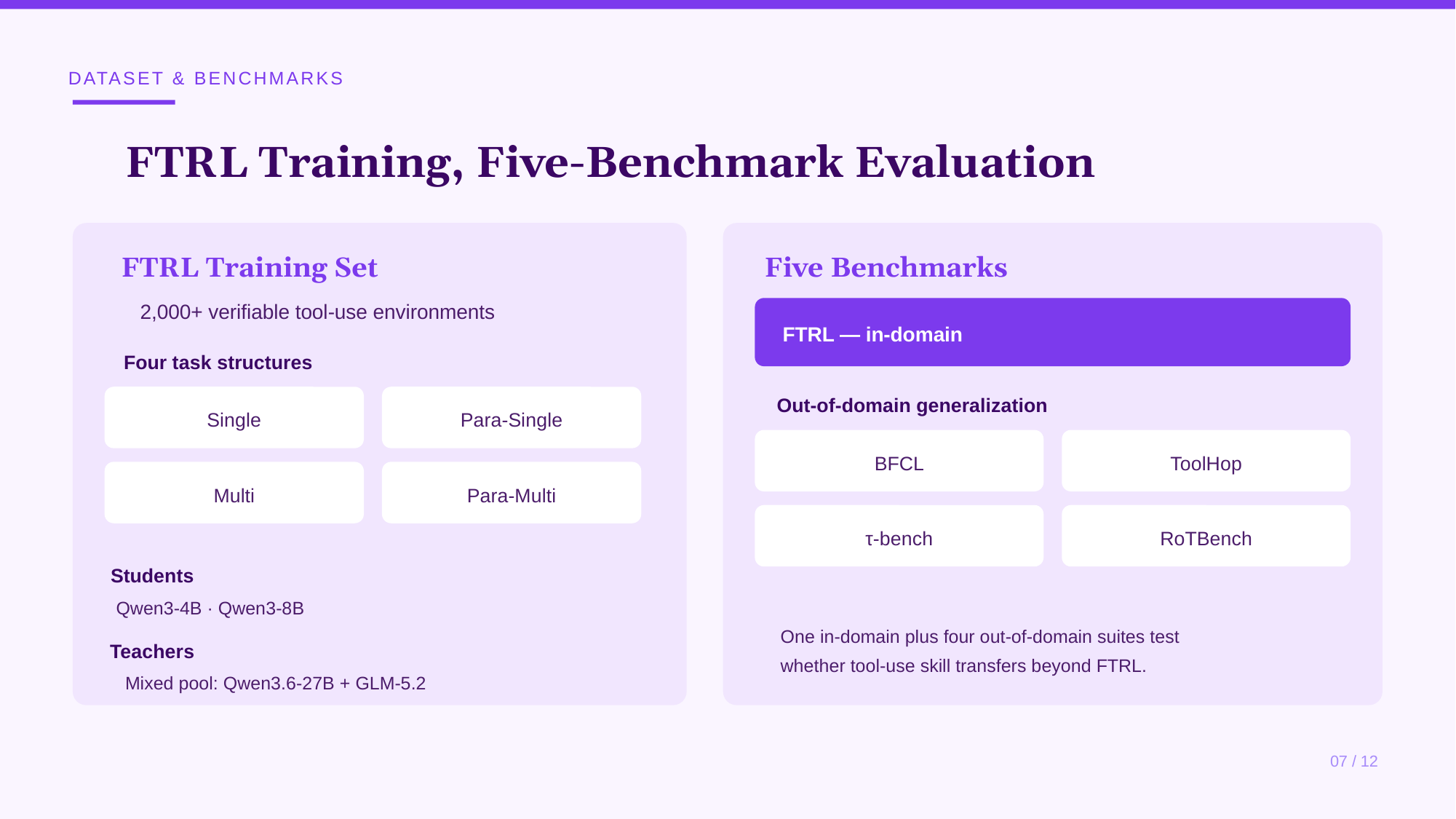

DATASET & BENCHMARKS

FTRL Training, Five-Benchmark Evaluation

FTRL Training Set
2,000+ verifiable tool-use environments
Four task structures

Single
Para-Single

Multi
Para-Multi
Students
Qwen3-4B · Qwen3-8B
Teachers
Mixed pool: Qwen3.6-27B + GLM-5.2

Five Benchmarks

FTRL — in-domain
Out-of-domain generalization

BFCL
ToolHop

τ-bench
RoTBench
One in-domain plus four out-of-domain suites test
whether tool-use skill transfers beyond FTRL.
07 / 12